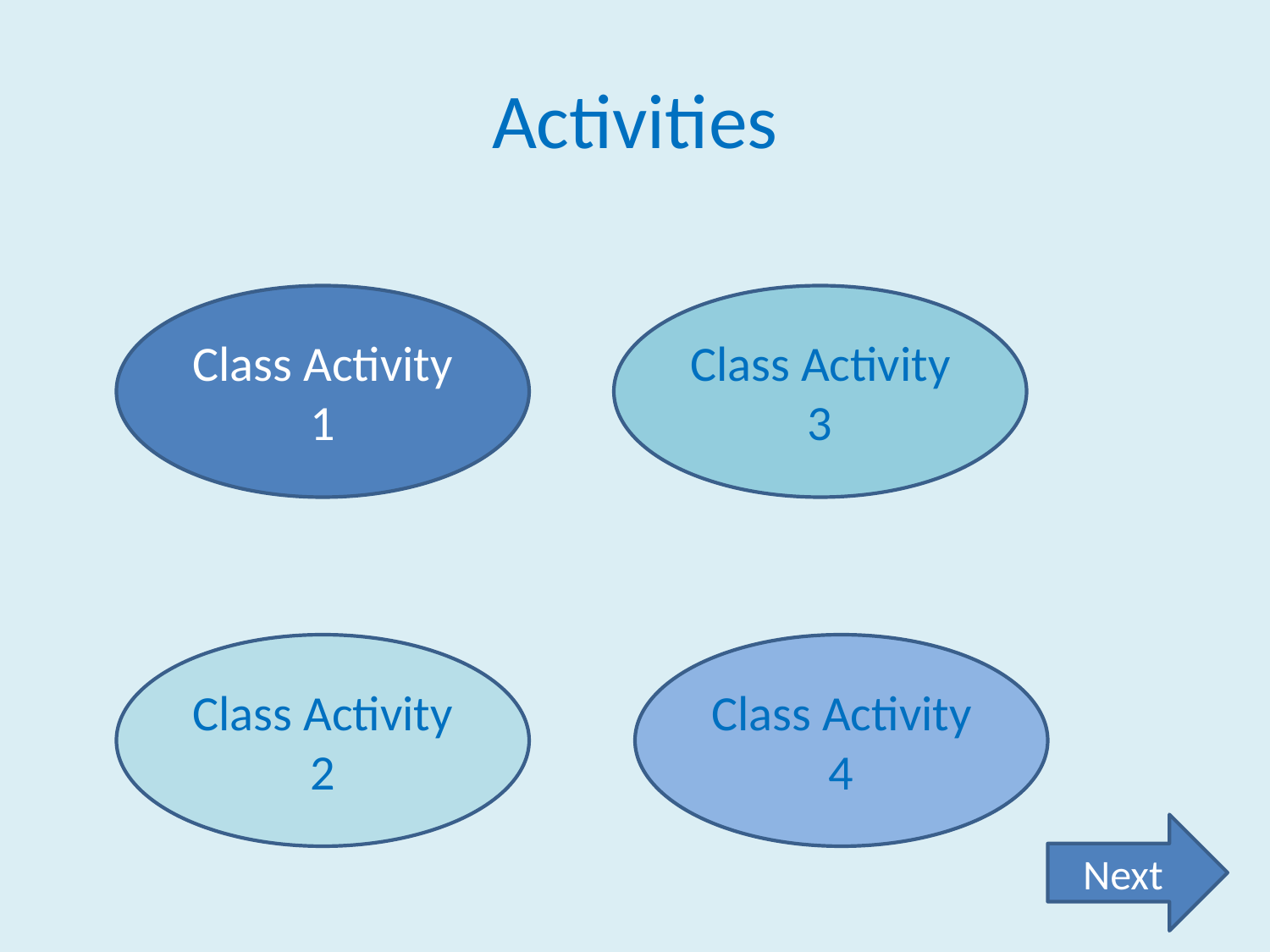

# Activities
Class Activity 1
Class Activity 3
Class Activity 2
Class Activity 4
Next